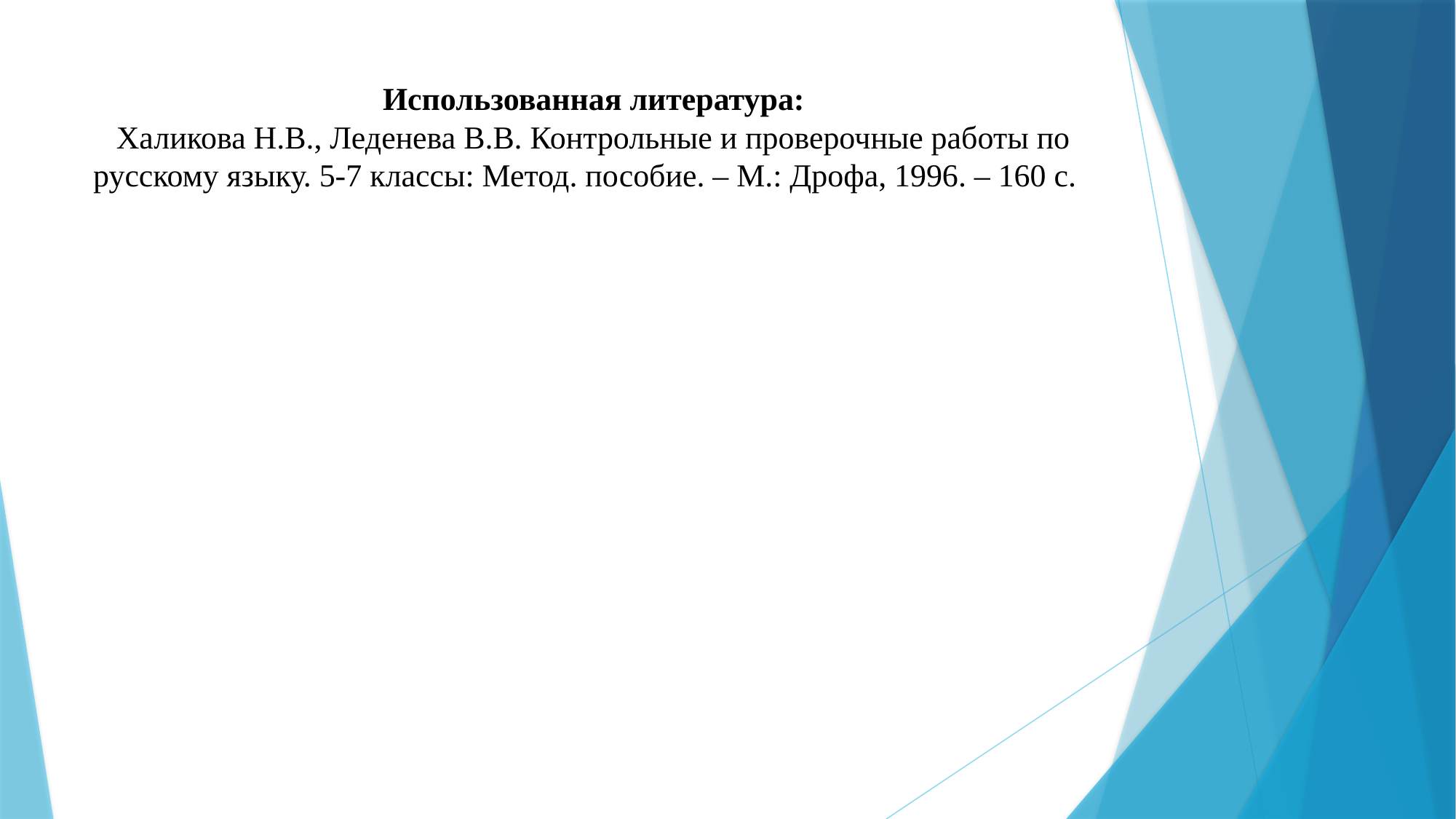

# Использованная литература: Халикова Н.В., Леденева В.В. Контрольные и проверочные работы по русскому языку. 5-7 классы: Метод. пособие. – М.: Дрофа, 1996. – 160 с.